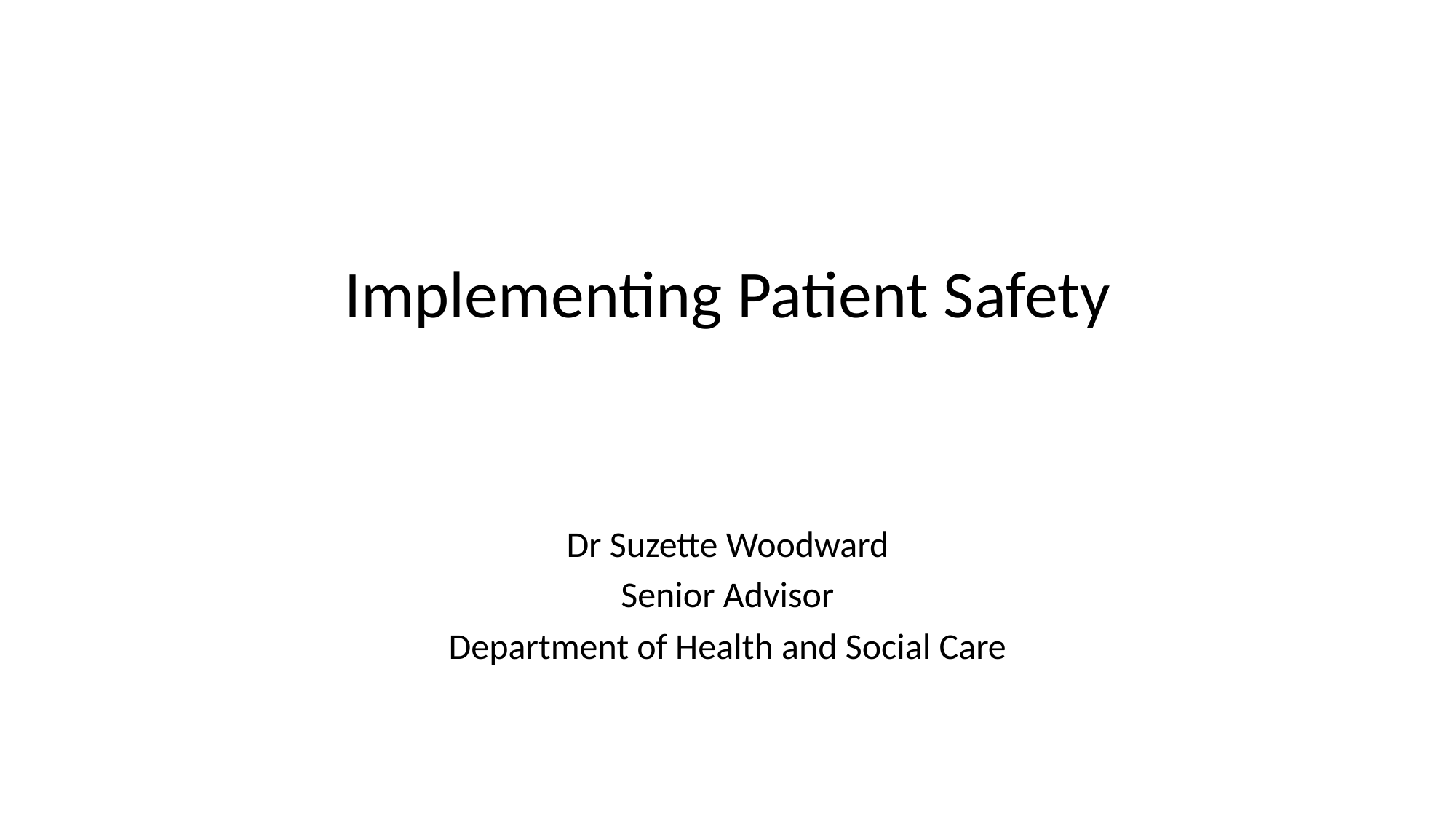

# Implementing Patient Safety

Dr Suzette Woodward
Senior Advisor
Department of Health and Social Care